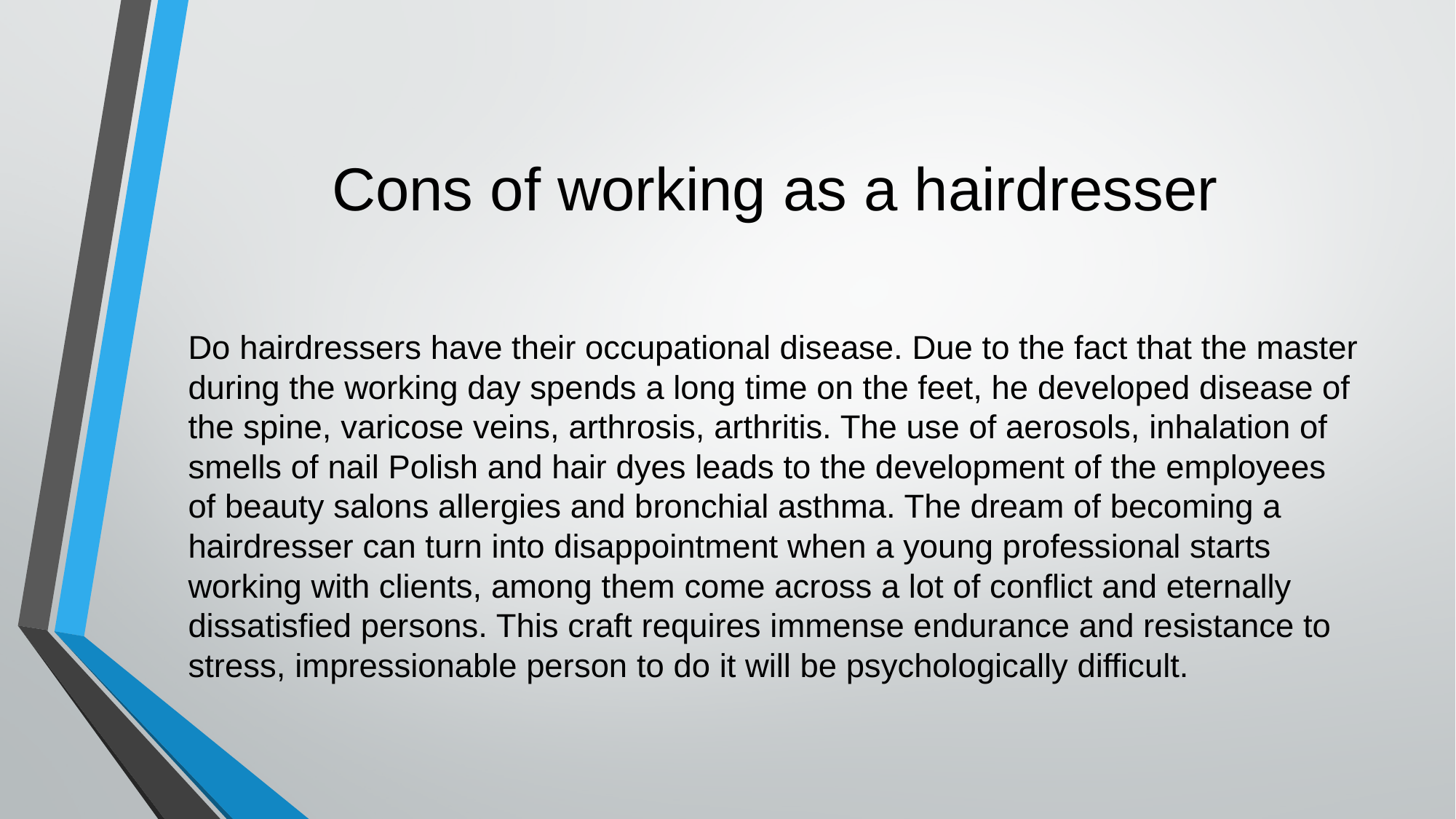

# Cons of working as a hairdresser
Do hairdressers have their occupational disease. Due to the fact that the master during the working day spends a long time on the feet, he developed disease of the spine, varicose veins, arthrosis, arthritis. The use of aerosols, inhalation of smells of nail Polish and hair dyes leads to the development of the employees of beauty salons allergies and bronchial asthma. The dream of becoming a hairdresser can turn into disappointment when a young professional starts working with clients, among them come across a lot of conflict and eternally dissatisfied persons. This craft requires immense endurance and resistance to stress, impressionable person to do it will be psychologically difficult.